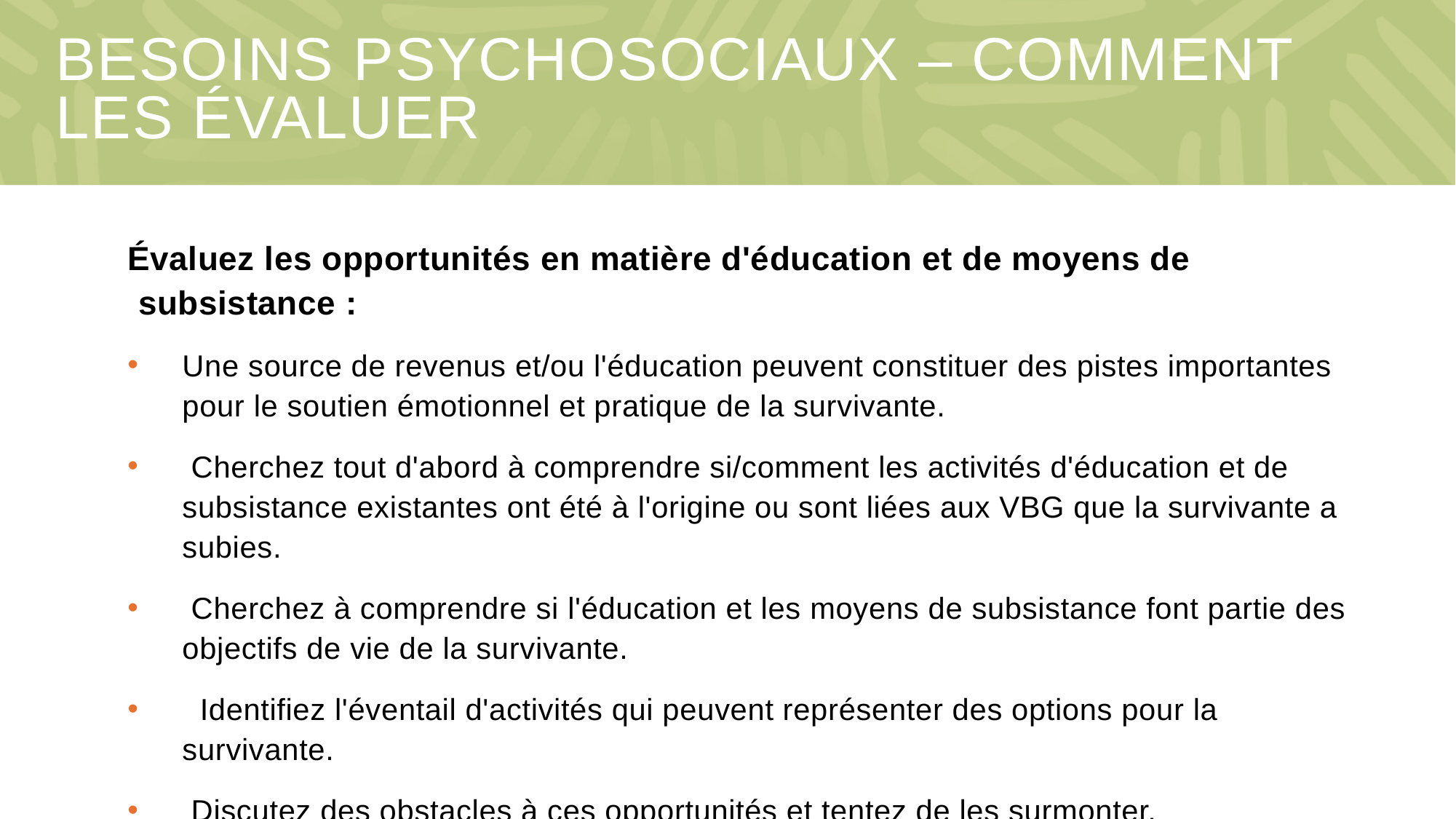

# Besoins psychosociaux – Comment les évaluer
Évaluez les opportunités en matière d'éducation et de moyens de subsistance :
Une source de revenus et/ou l'éducation peuvent constituer des pistes importantes pour le soutien émotionnel et pratique de la survivante.
 Cherchez tout d'abord à comprendre si/comment les activités d'éducation et de subsistance existantes ont été à l'origine ou sont liées aux VBG que la survivante a subies.
 Cherchez à comprendre si l'éducation et les moyens de subsistance font partie des objectifs de vie de la survivante.
  Identifiez l'éventail d'activités qui peuvent représenter des options pour la survivante.
 Discutez des obstacles à ces opportunités et tentez de les surmonter.